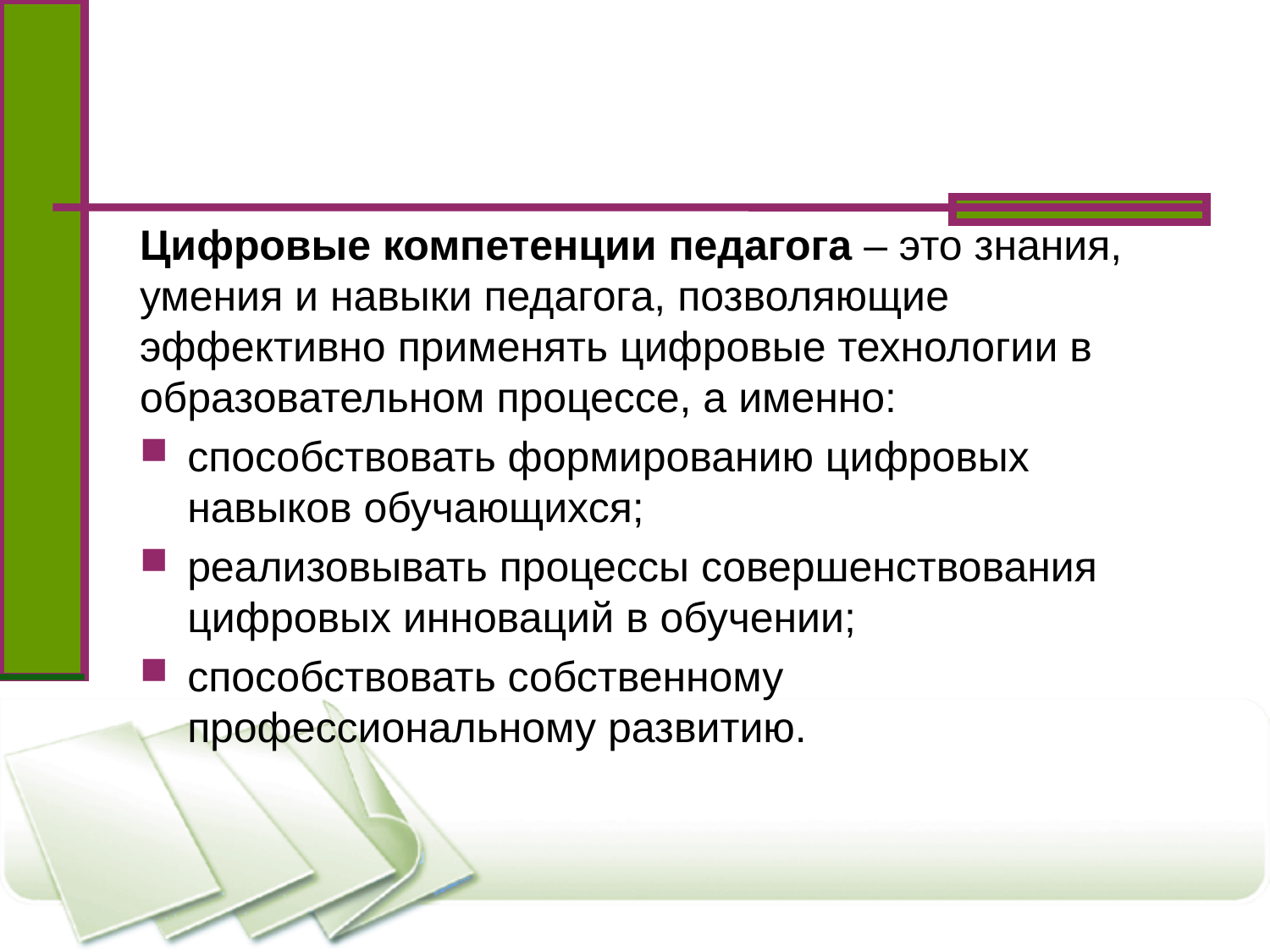

#
Цифровые компетенции педагога – это знания, умения и навыки педагога, позволяющие эффективно применять цифровые технологии в образовательном процессе, а именно:
способствовать формированию цифровых навыков обучающихся;
реализовывать процессы совершенствования цифровых инноваций в обучении;
способствовать собственному профессиональному развитию.